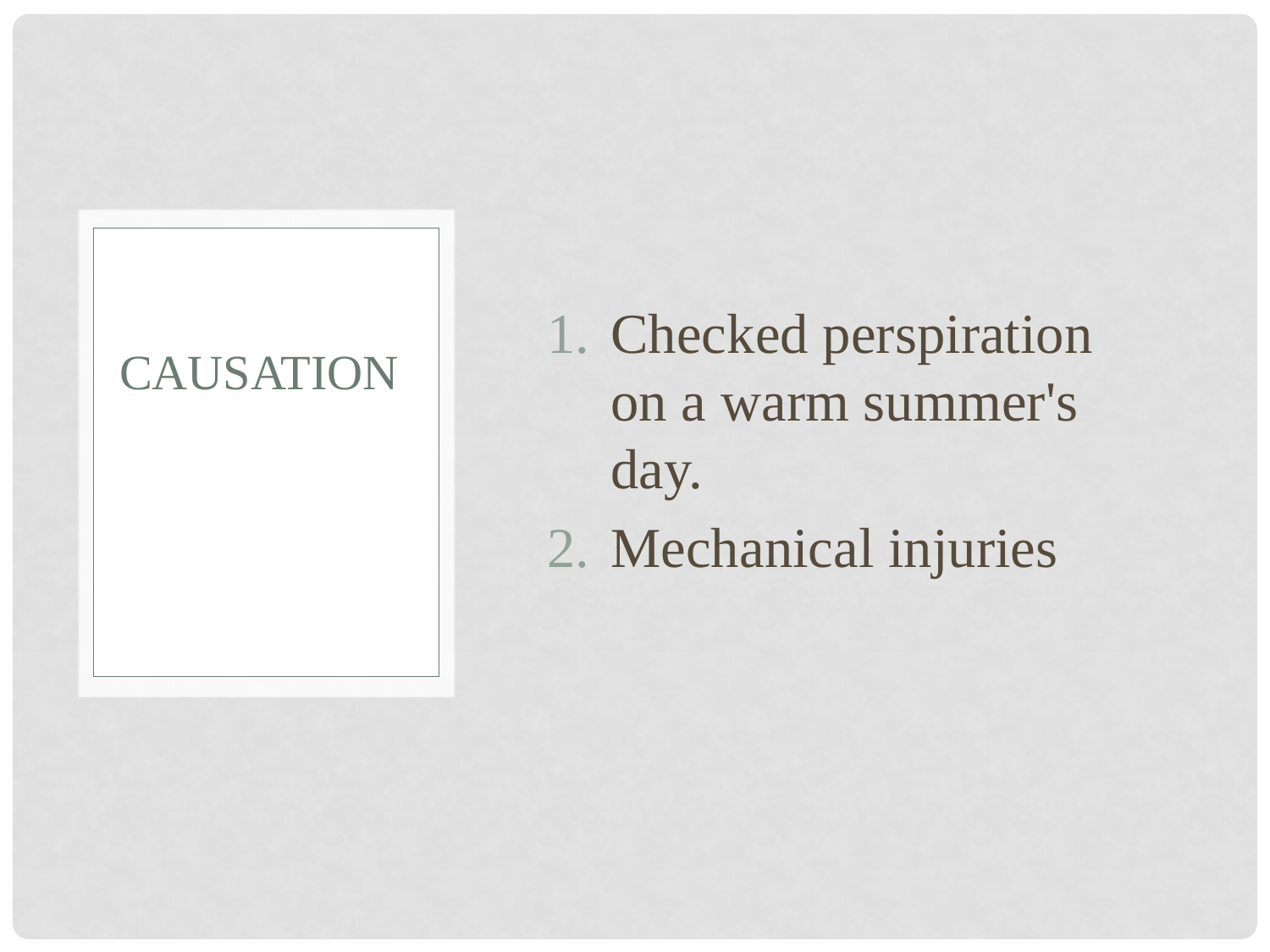

Checked perspiration on a warm summer's day.
Mechanical injuries
# CAUSATION